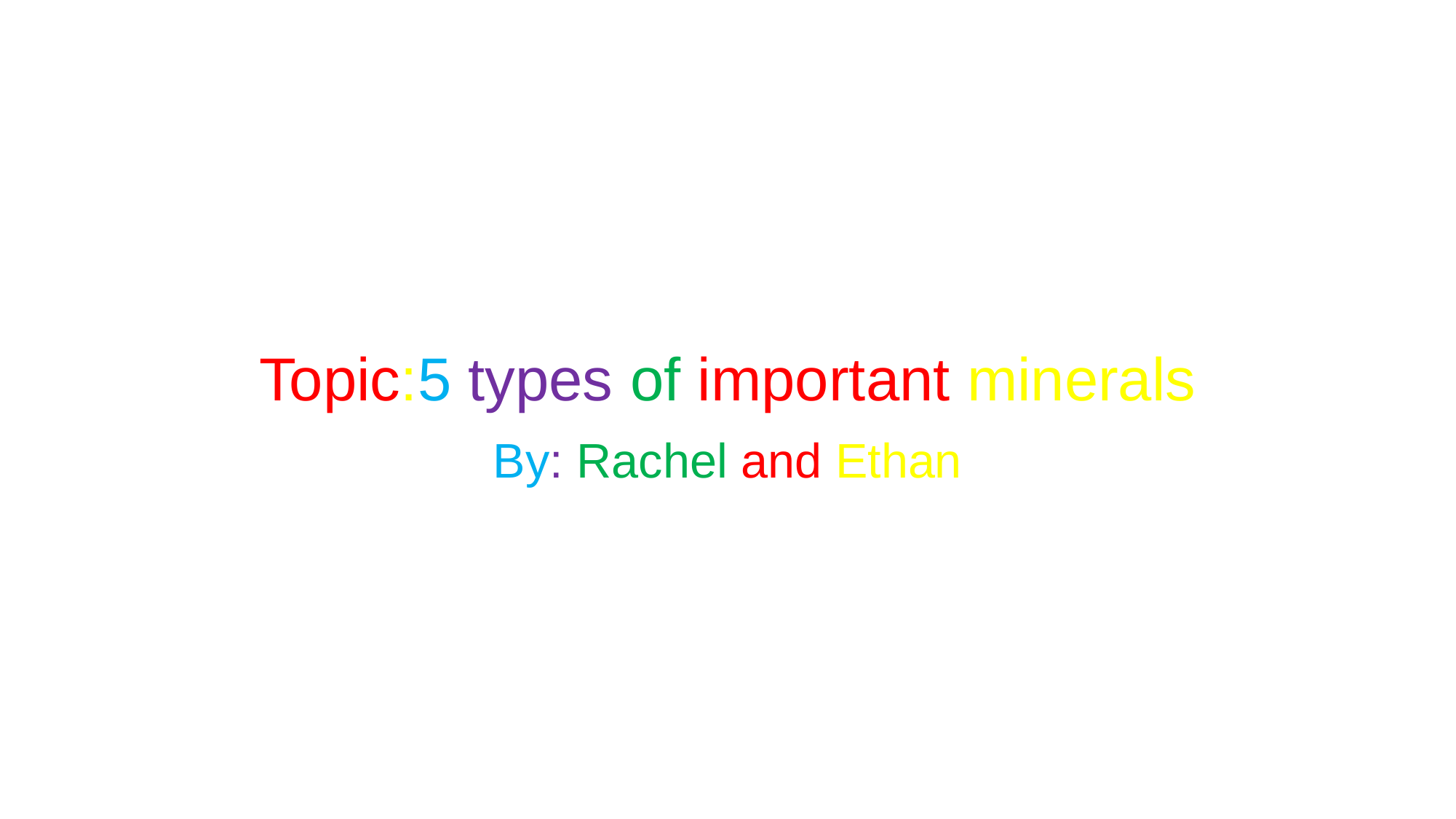

# Topic:5 types of important minerals
By: Rachel and Ethan